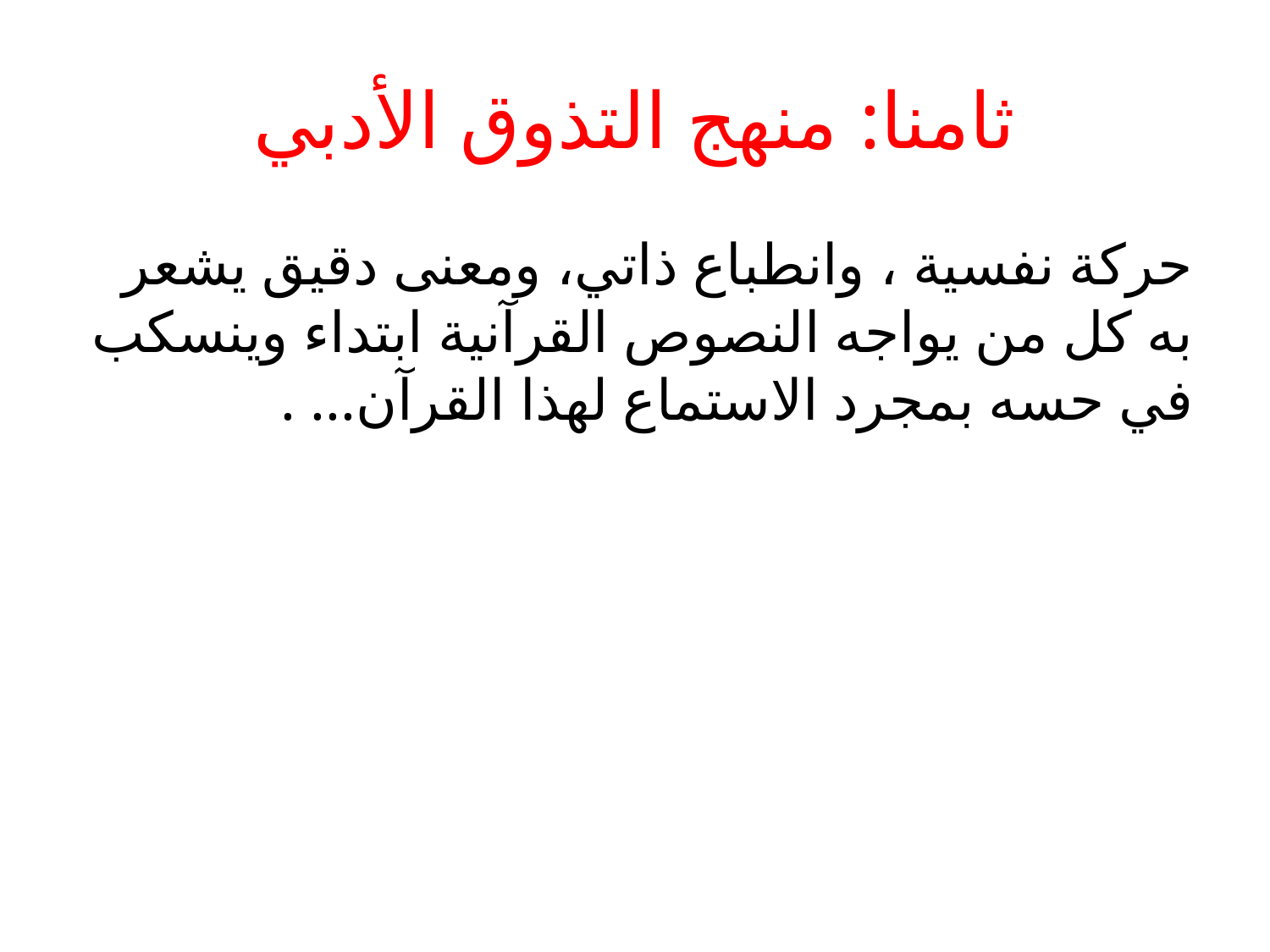

# ثامنا: منهج التذوق الأدبي
حركة نفسية ، وانطباع ذاتي، ومعنى دقيق يشعر به كل من يواجه النصوص القرآنية ابتداء وينسكب في حسه بمجرد الاستماع لهذا القرآن... .